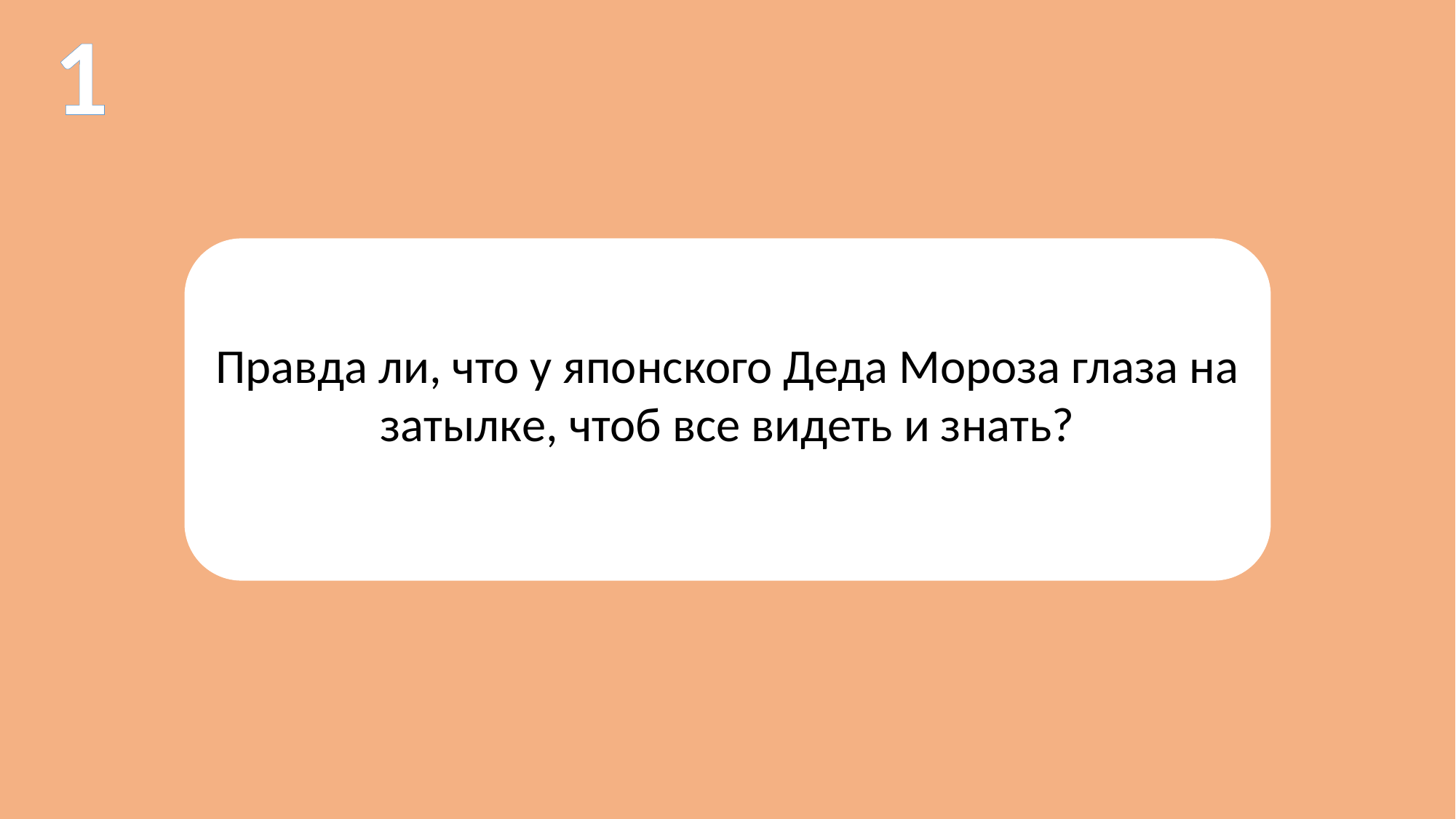

1

Правда ли, что у японского Деда Мороза глаза на затылке, чтоб все видеть и знать?